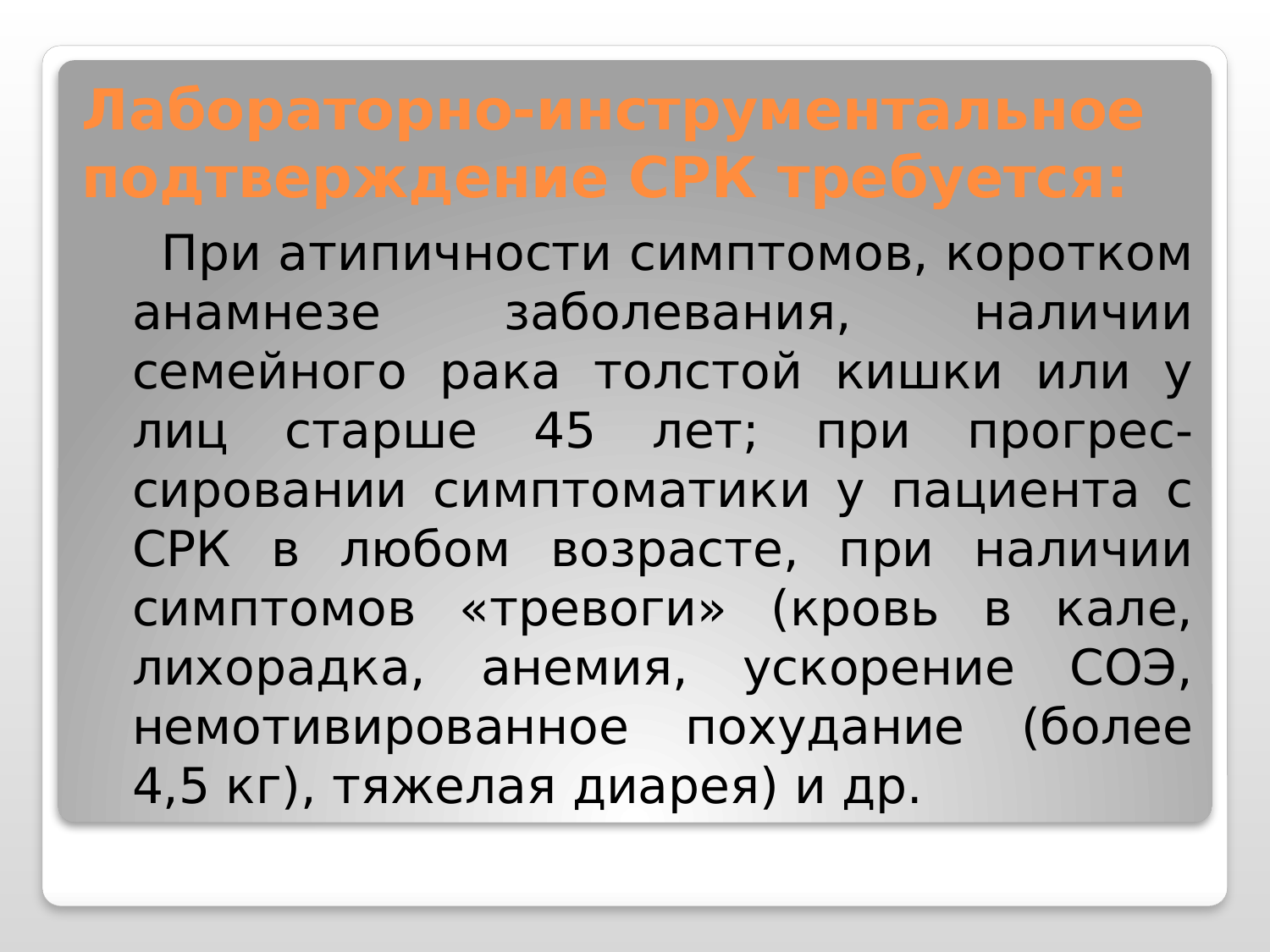

Лабораторно-инструментальное подтверждение СРК требуется:
    При атипичности симптомов, коротком анамнезе заболевания, наличии семейного рака толстой кишки или у лиц старше 45 лет; при прогрес-сировании симптоматики у пациента с СРК в любом возрасте, при наличии симптомов «тревоги» (кровь в кале, лихорадка, анемия, ускорение СОЭ, немотивированное похудание (более 4,5 кг), тяжелая диарея) и др.